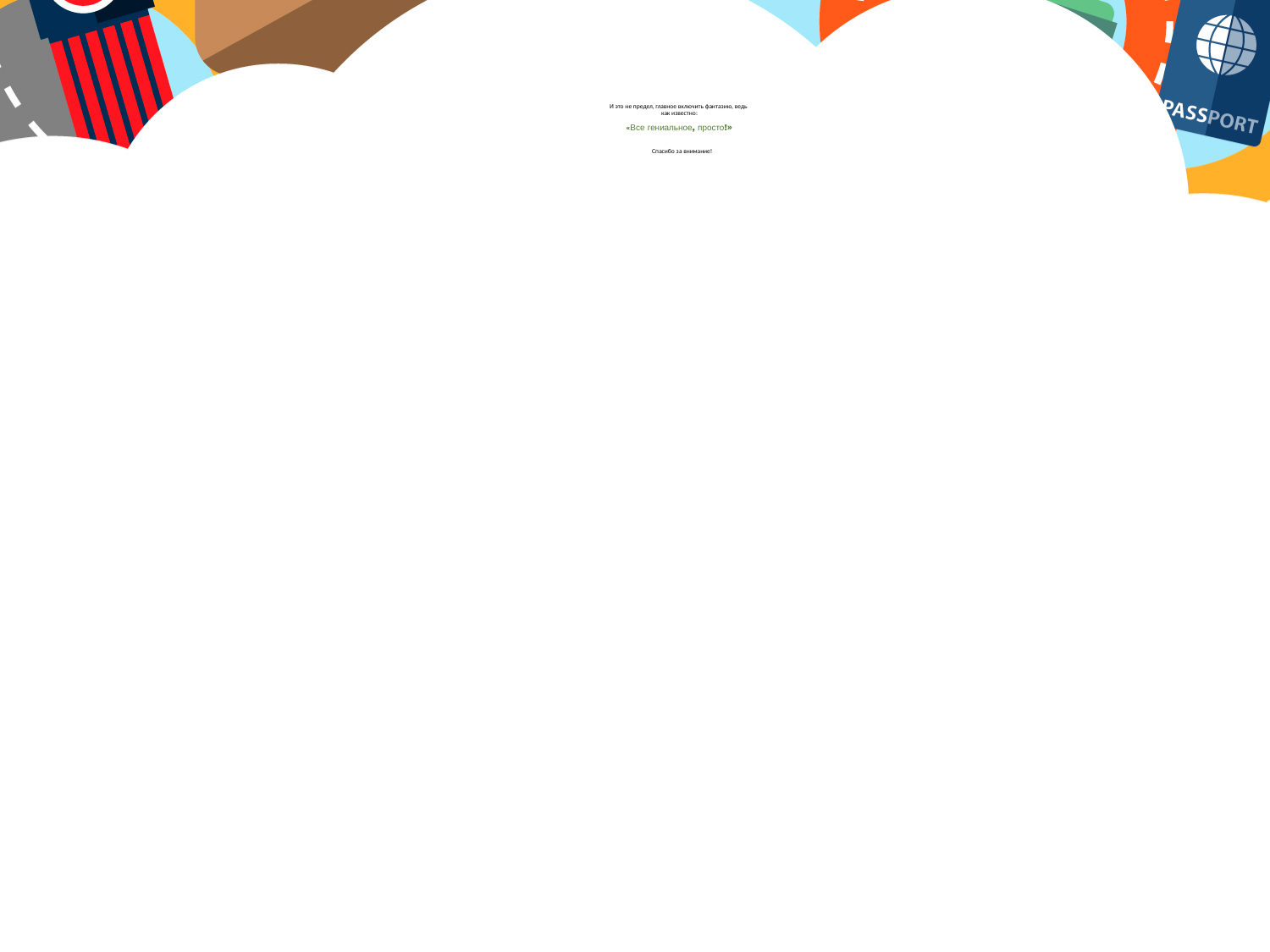

# И это не предел, главное включить фантазию, ведь как известно: «Все гениальное, просто!» Спасибо за внимание!